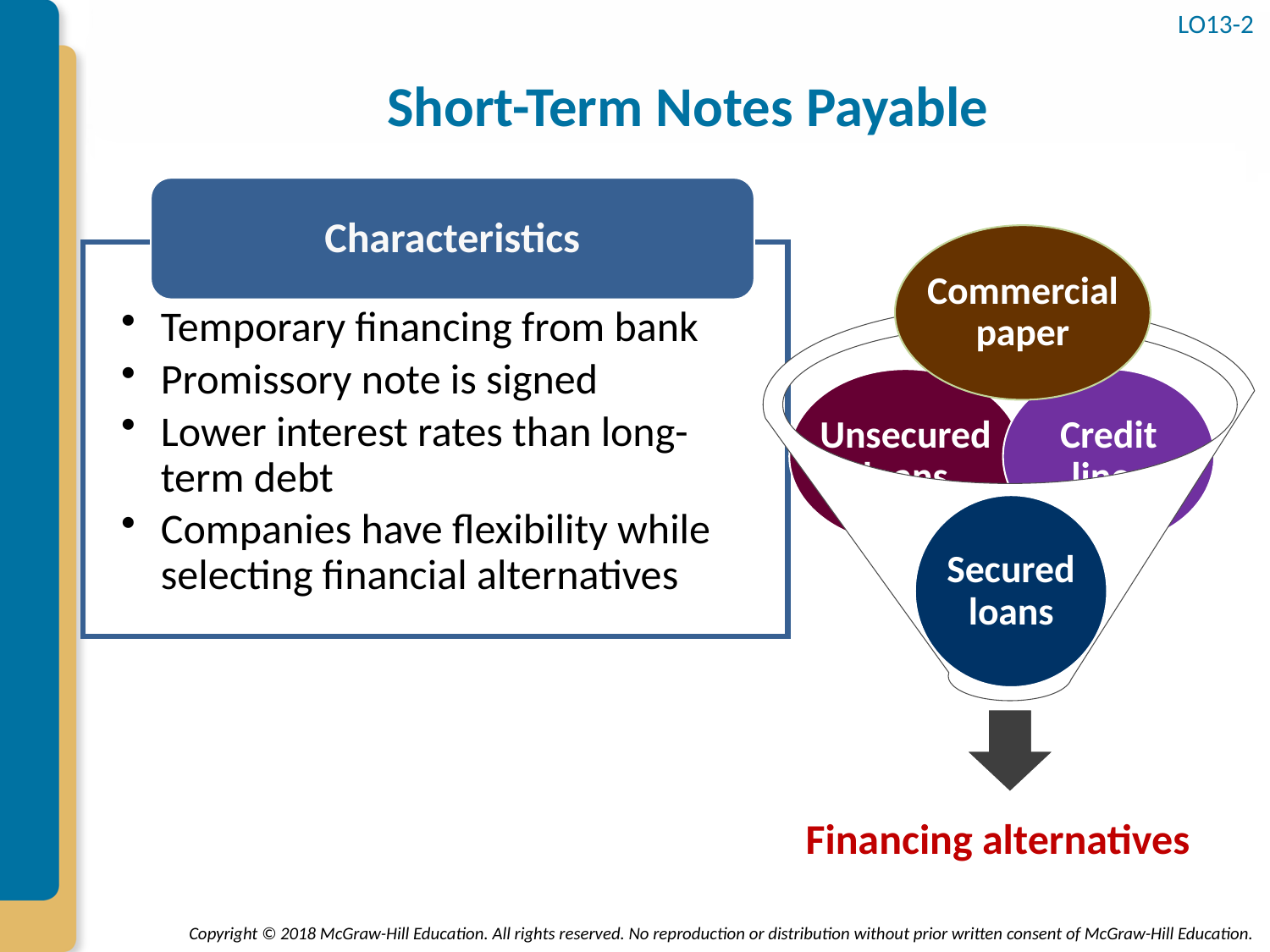

# Short-Term Notes Payable
LO13-2
Characteristics
Commercial paper
Temporary financing from bank
Promissory note is signed
Lower interest rates than long-term debt
Companies have flexibility while selecting financial alternatives

Unsecured loans
Credit lines

Secured loans

Financing alternatives